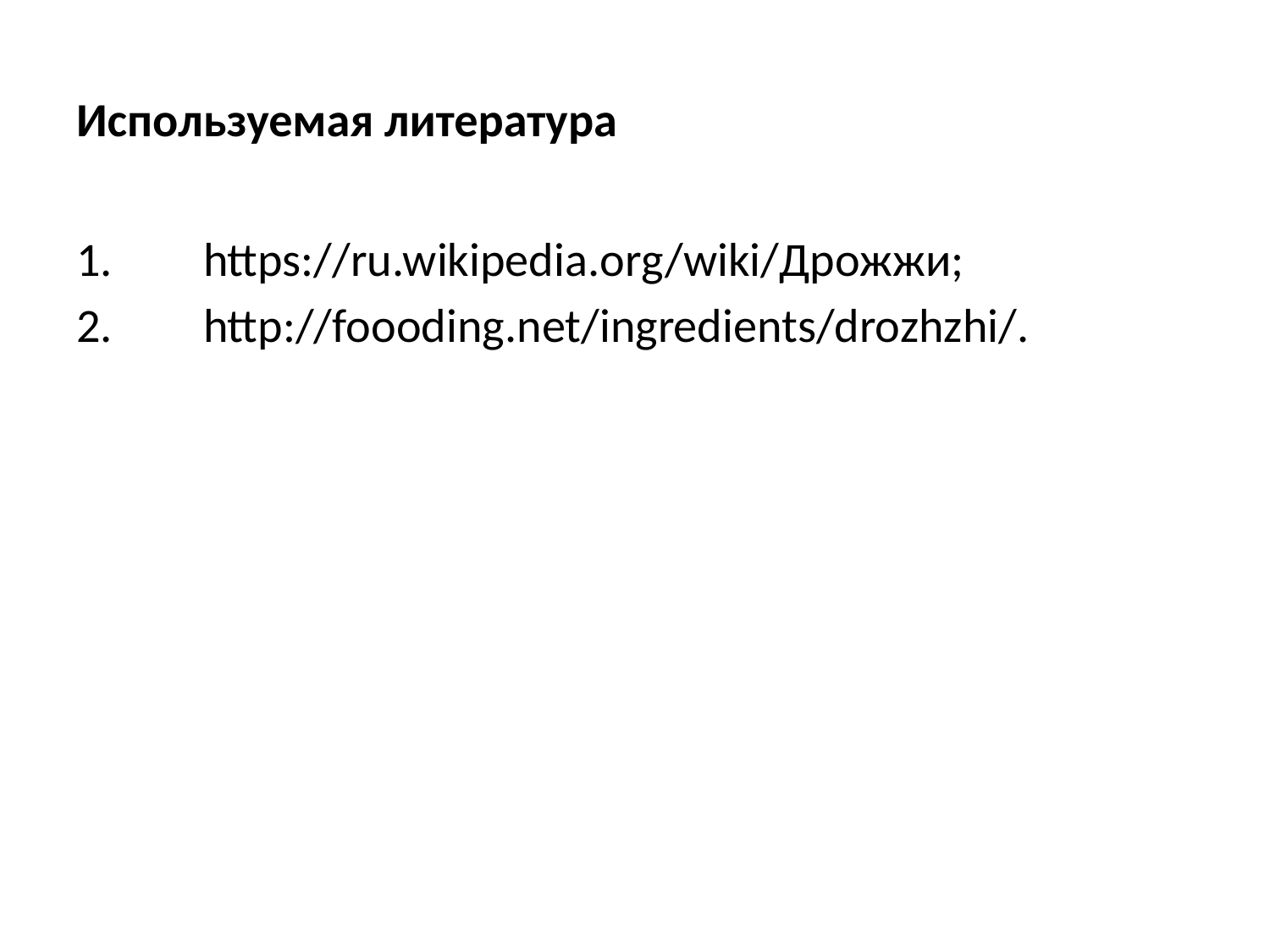

# Используемая литература
1. 	https://ru.wikipedia.org/wiki/Дрожжи;
2.	http://foooding.net/ingredients/drozhzhi/.